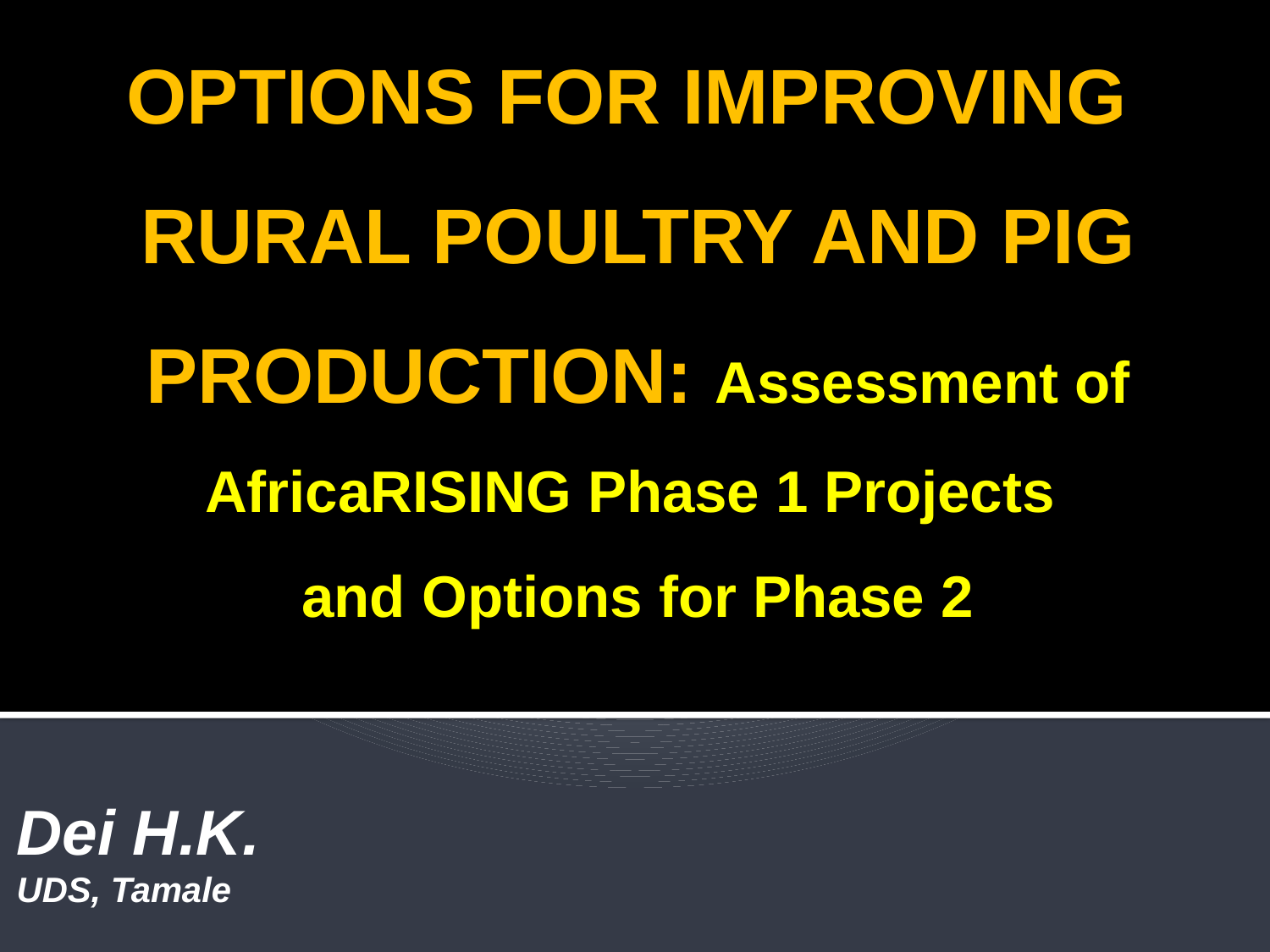

# OPTIONS FOR IMPROVING  RURAL POULTRY AND PIG PRODUCTION: Assessment of AfricaRISING Phase 1 Projects and Options for Phase 2
Dei H.K.
UDS, Tamale